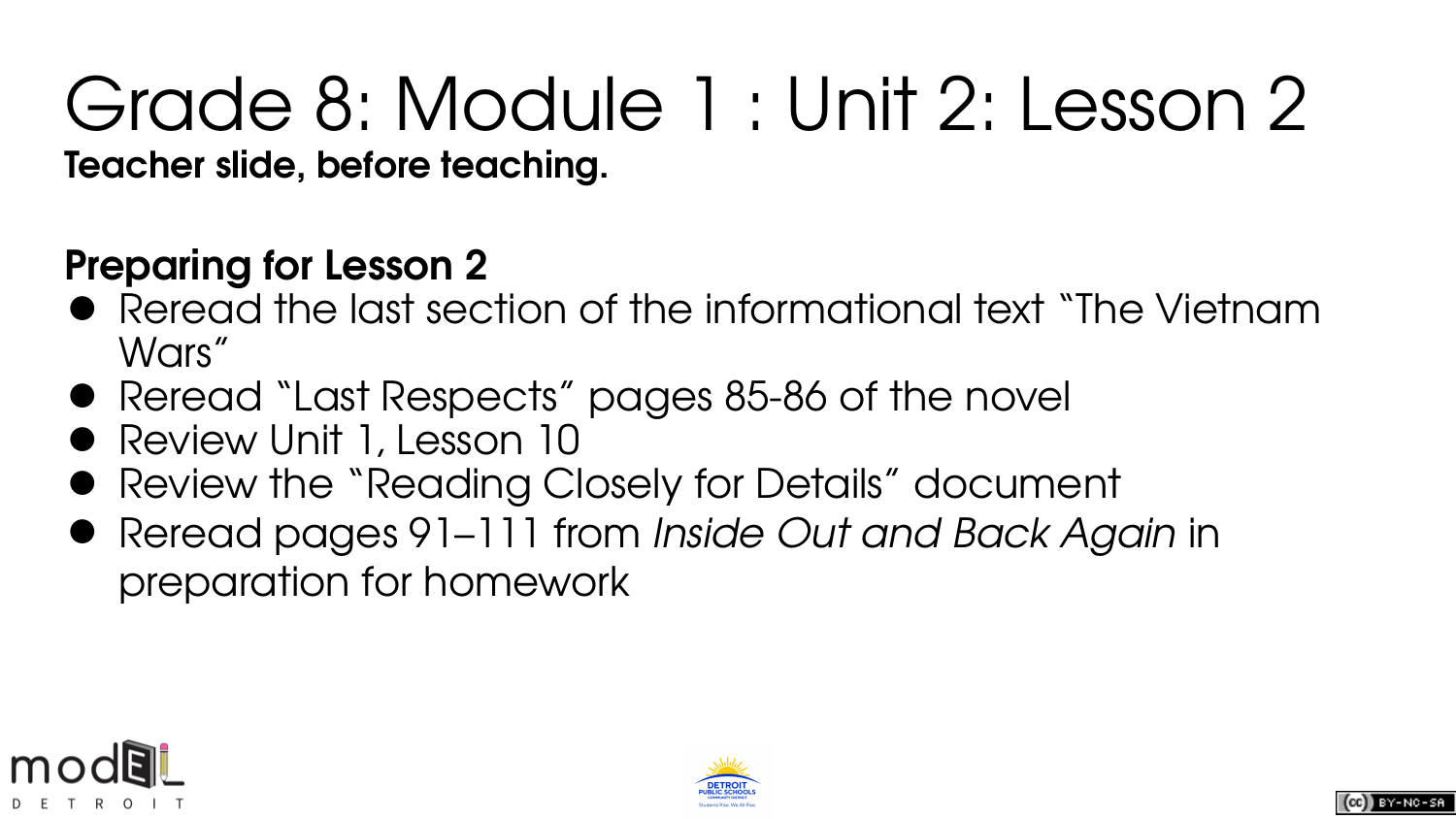

# Grade 8: Module 1 : Unit 2: Lesson 2
Teacher slide, before teaching.
Preparing for Lesson 2
Reread the last section of the informational text “The Vietnam Wars”
Reread “Last Respects” pages 85-86 of the novel
Review Unit 1, Lesson 10
Review the “Reading Closely for Details” document
Reread pages 91–111 from Inside Out and Back Again in preparation for homework